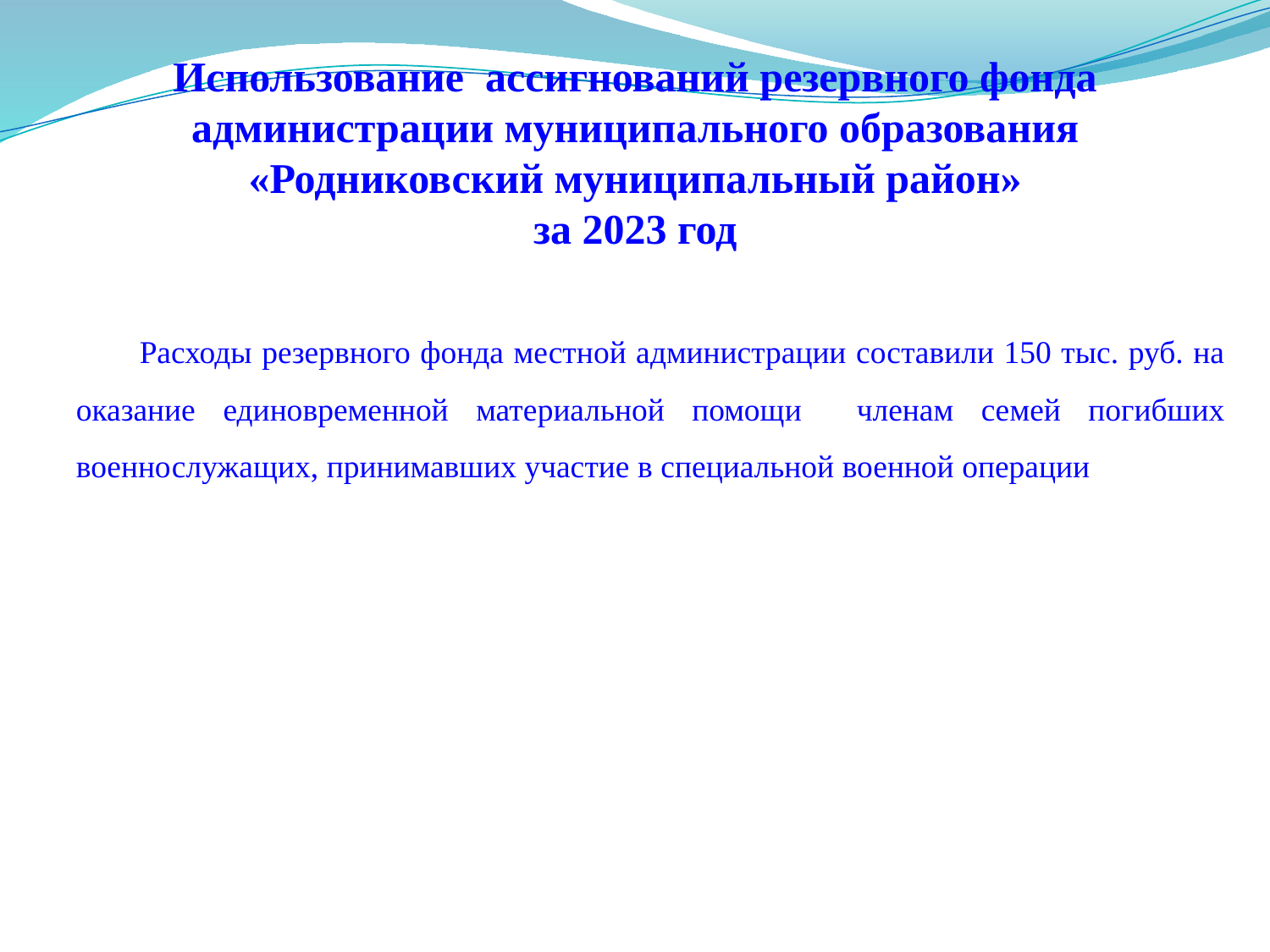

Использование  ассигнований резервного фонда администрации муниципального образования «Родниковский муниципальный район»
за 2023 год
Расходы резервного фонда местной администрации составили 150 тыс. руб. на оказание единовременной материальной помощи  членам семей погибших военнослужащих, принимавших участие в специальной военной операции